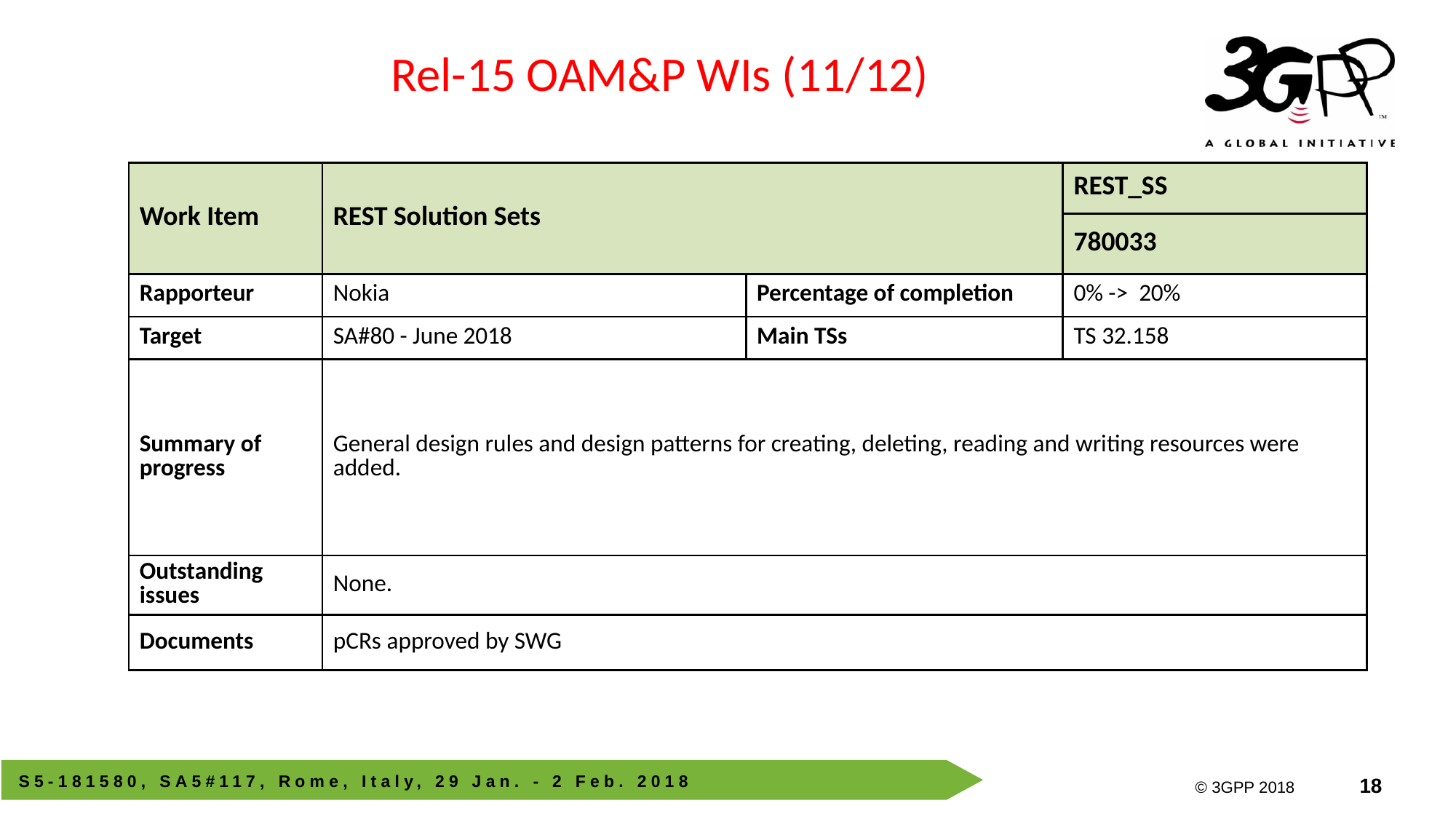

Rel-15 OAM&P WIs (11/12)
| Work Item | REST Solution Sets |  | REST\_SS |
| --- | --- | --- | --- |
|  |  |  | 780033 |
| Rapporteur | Nokia | Percentage of completion | 0% -> 20% |
| Target | SA#80 - June 2018 | Main TSs | TS 32.158 |
| Summary of progress | General design rules and design patterns for creating, deleting, reading and writing resources were added. |  |  |
| Outstanding issues | None. |  |  |
| Documents | pCRs approved by SWG |  |  |